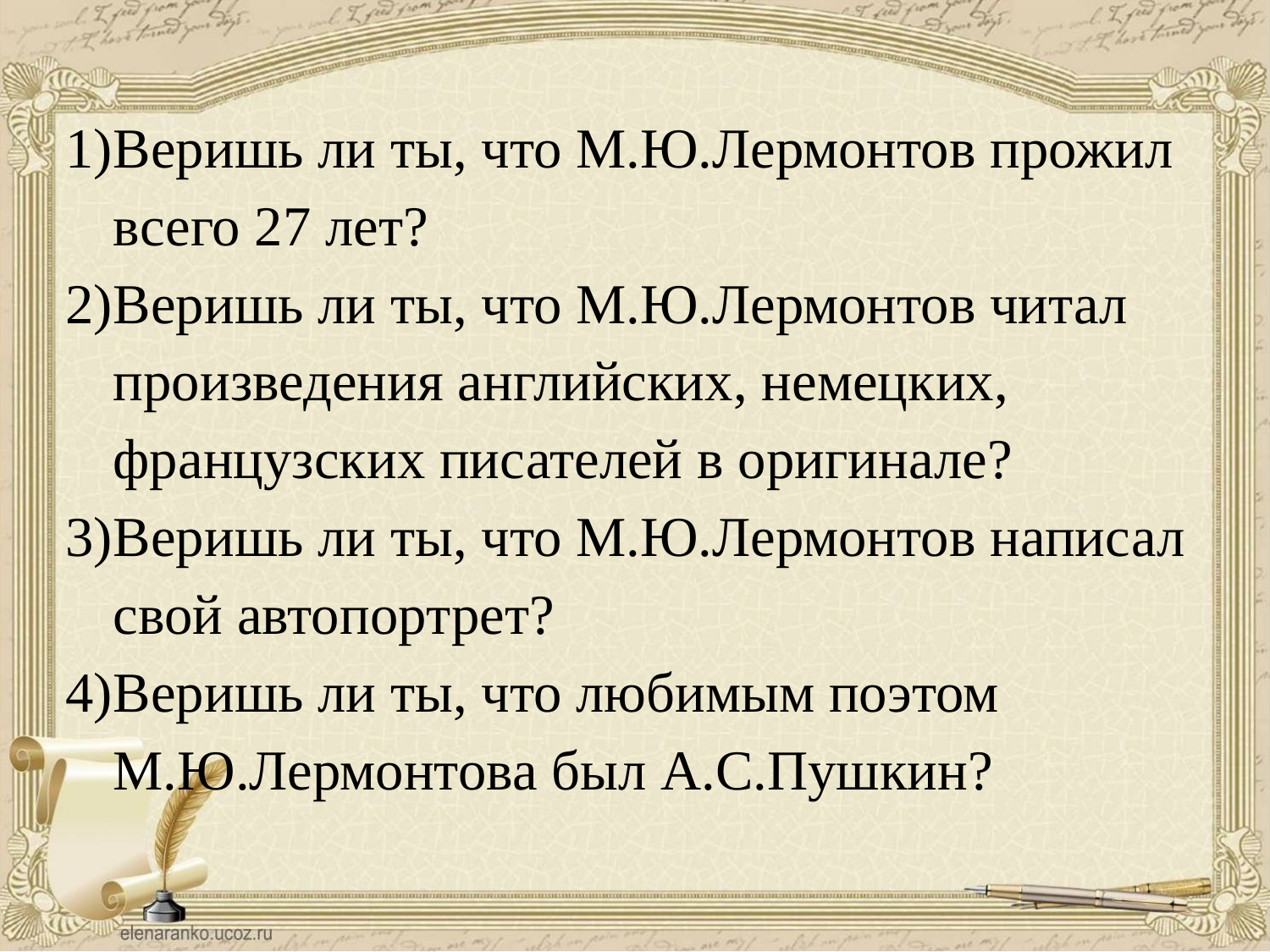

Веришь ли ты, что М.Ю.Лермонтов прожил всего 27 лет?
Веришь ли ты, что М.Ю.Лермонтов читал произведения английских, немецких, французских писателей в оригинале?
Веришь ли ты, что М.Ю.Лермонтов написал свой автопортрет?
Веришь ли ты, что любимым поэтом М.Ю.Лермонтова был А.С.Пушкин?